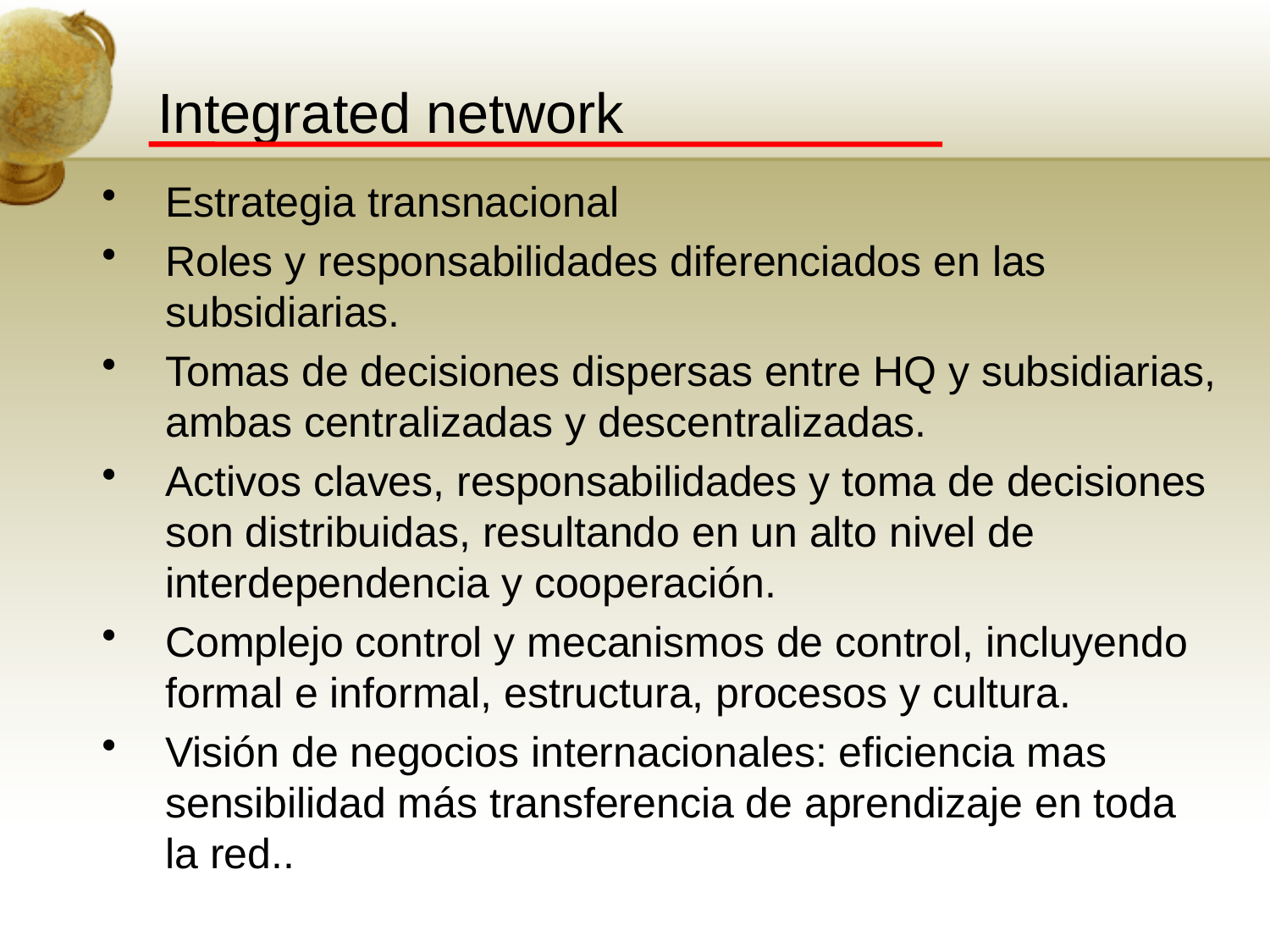

# Integrated network

Estrategia transnacional
Roles y responsabilidades diferenciados en las subsidiarias.
Tomas de decisiones dispersas entre HQ y subsidiarias, ambas centralizadas y descentralizadas.
Activos claves, responsabilidades y toma de decisiones son distribuidas, resultando en un alto nivel de interdependencia y cooperación.
Complejo control y mecanismos de control, incluyendo formal e informal, estructura, procesos y cultura.
Visión de negocios internacionales: eficiencia mas sensibilidad más transferencia de aprendizaje en toda la red..